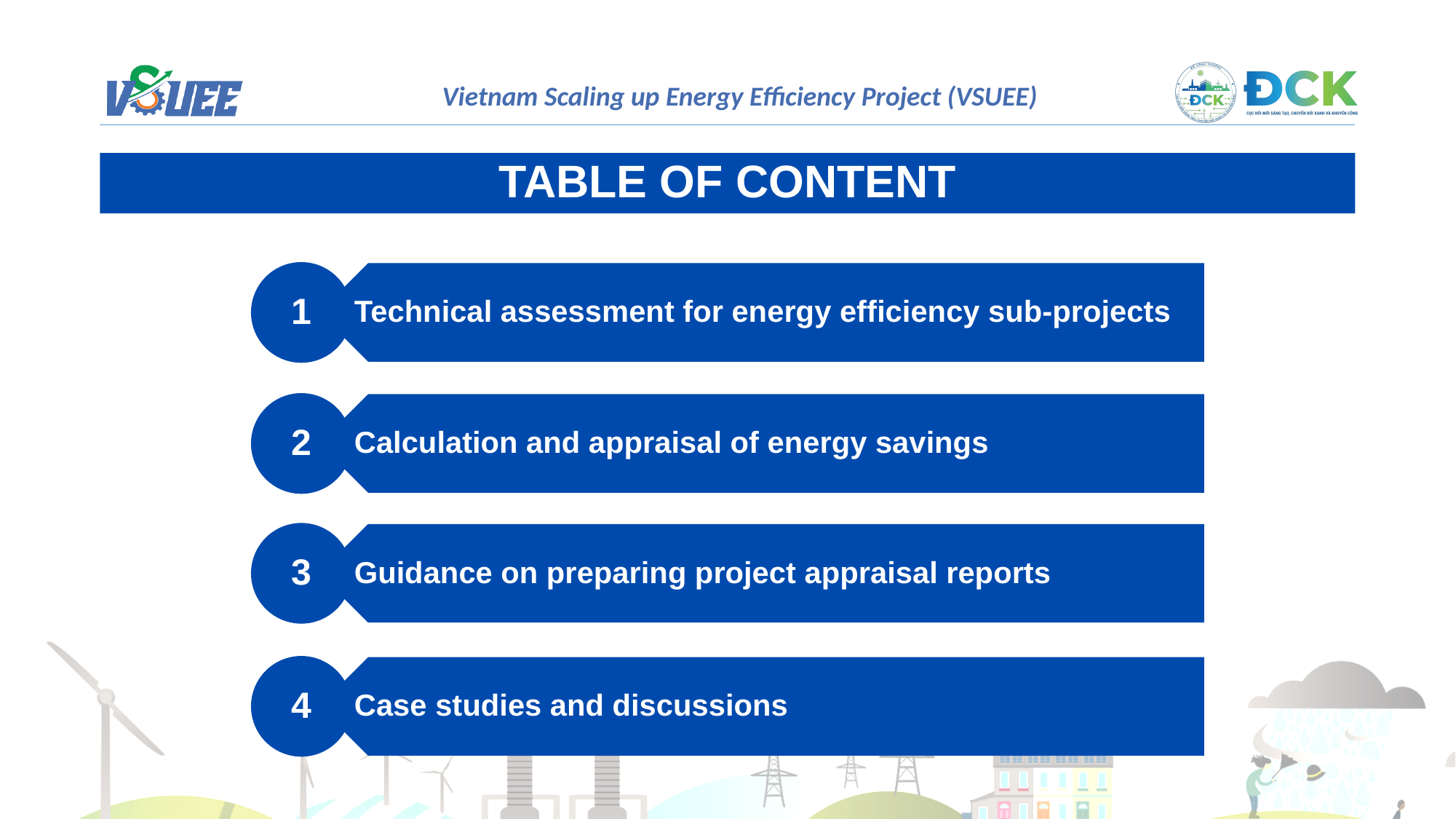

TABLE OF CONTENT
1
Technical assessment for energy efficiency sub-projects
2
Calculation and appraisal of energy savings
3
Guidance on preparing project appraisal reports
4
Case studies and discussions